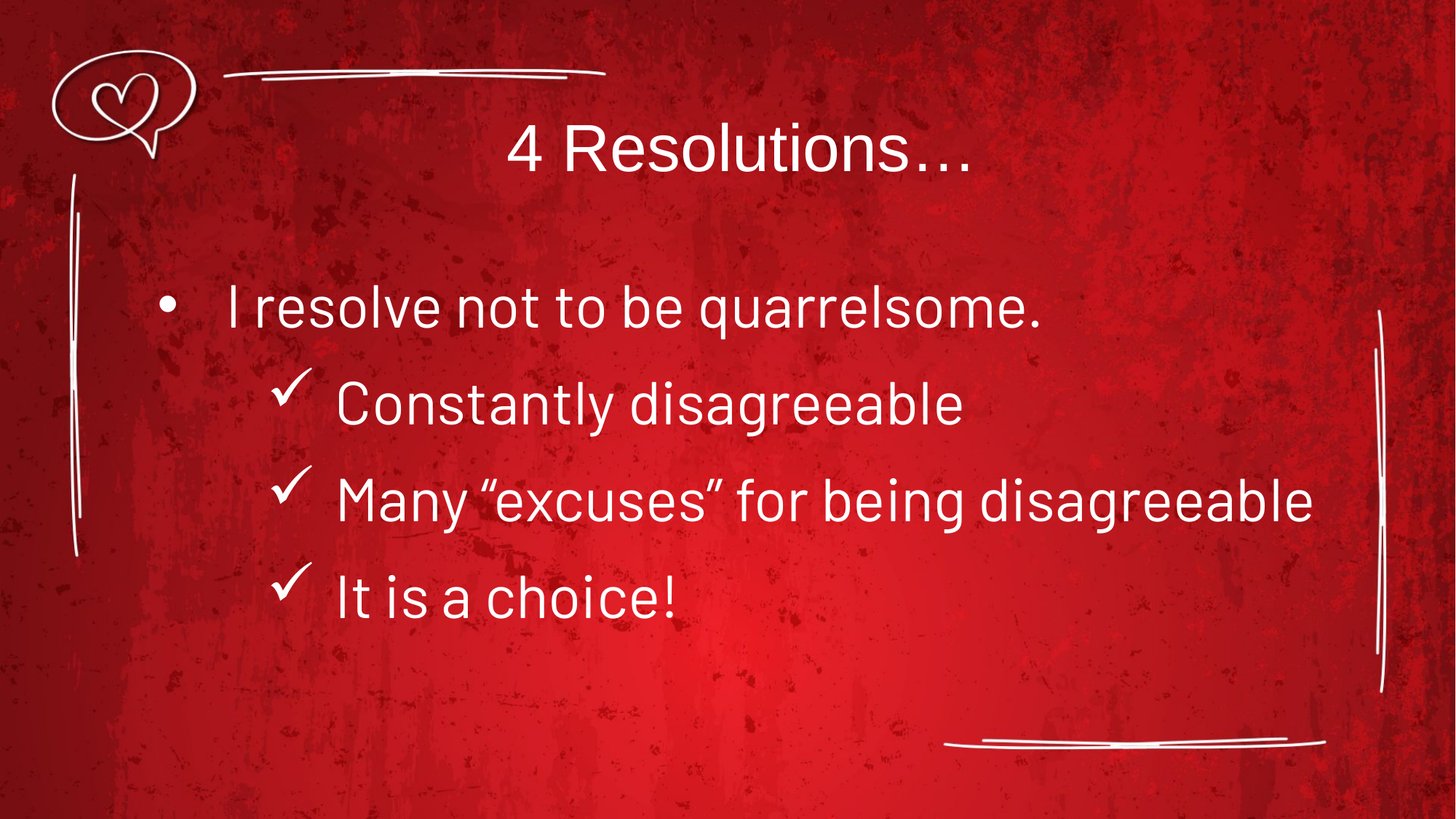

# 4 Resolutions…
I resolve not to be quarrelsome.
Constantly disagreeable
Many “excuses” for being disagreeable
It is a choice!